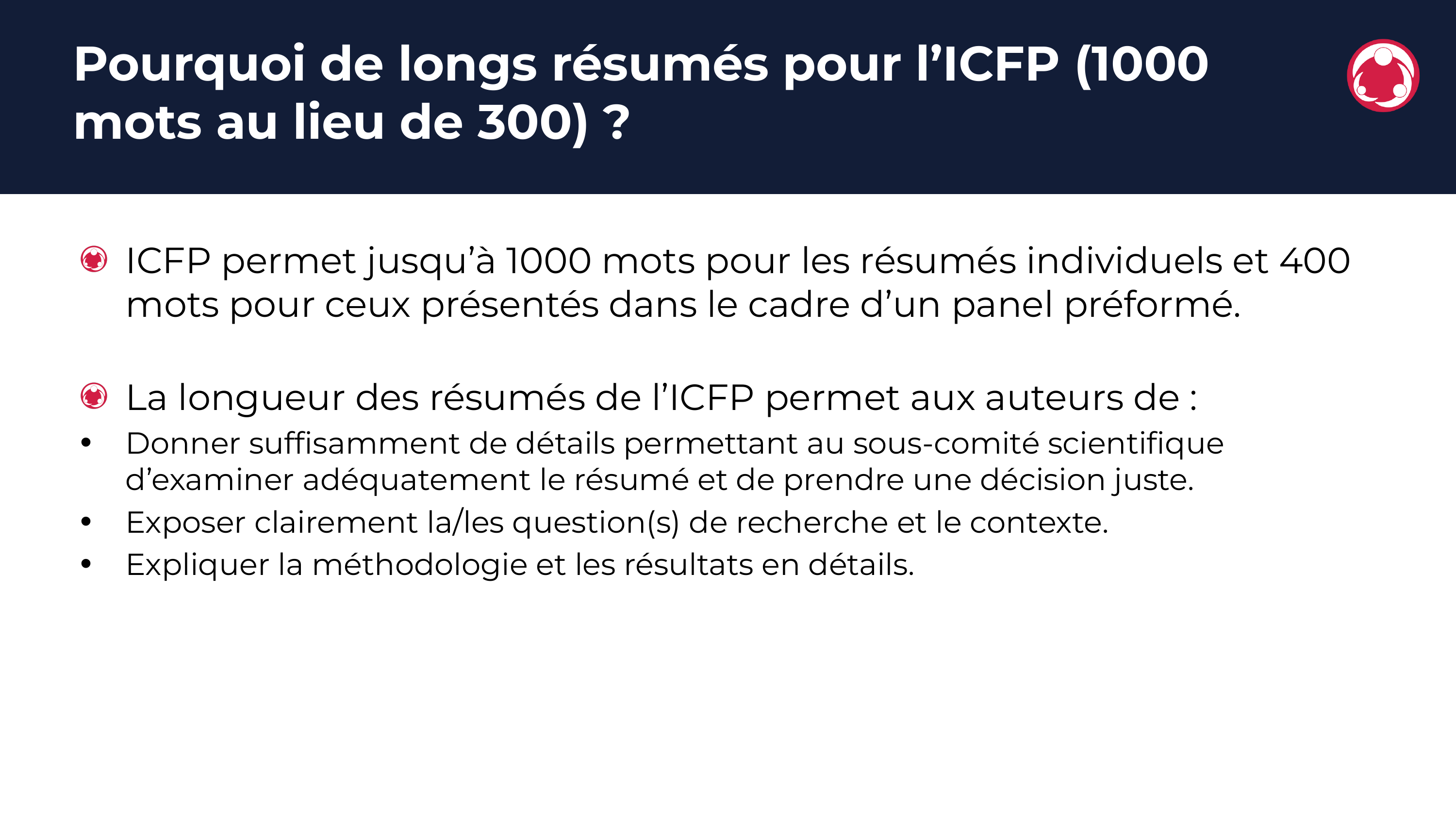

Pourquoi de longs résumés pour l’ICFP (1000 mots au lieu de 300) ?

ICFP permet jusqu’à 1000 mots pour les résumés individuels et 400 mots pour ceux présentés dans le cadre d’un panel préformé.
La longueur des résumés de l’ICFP permet aux auteurs de :
Donner suffisamment de détails permettant au sous-comité scientifique d’examiner adéquatement le résumé et de prendre une décision juste.
Exposer clairement la/les question(s) de recherche et le contexte.
Expliquer la méthodologie et les résultats en détails.